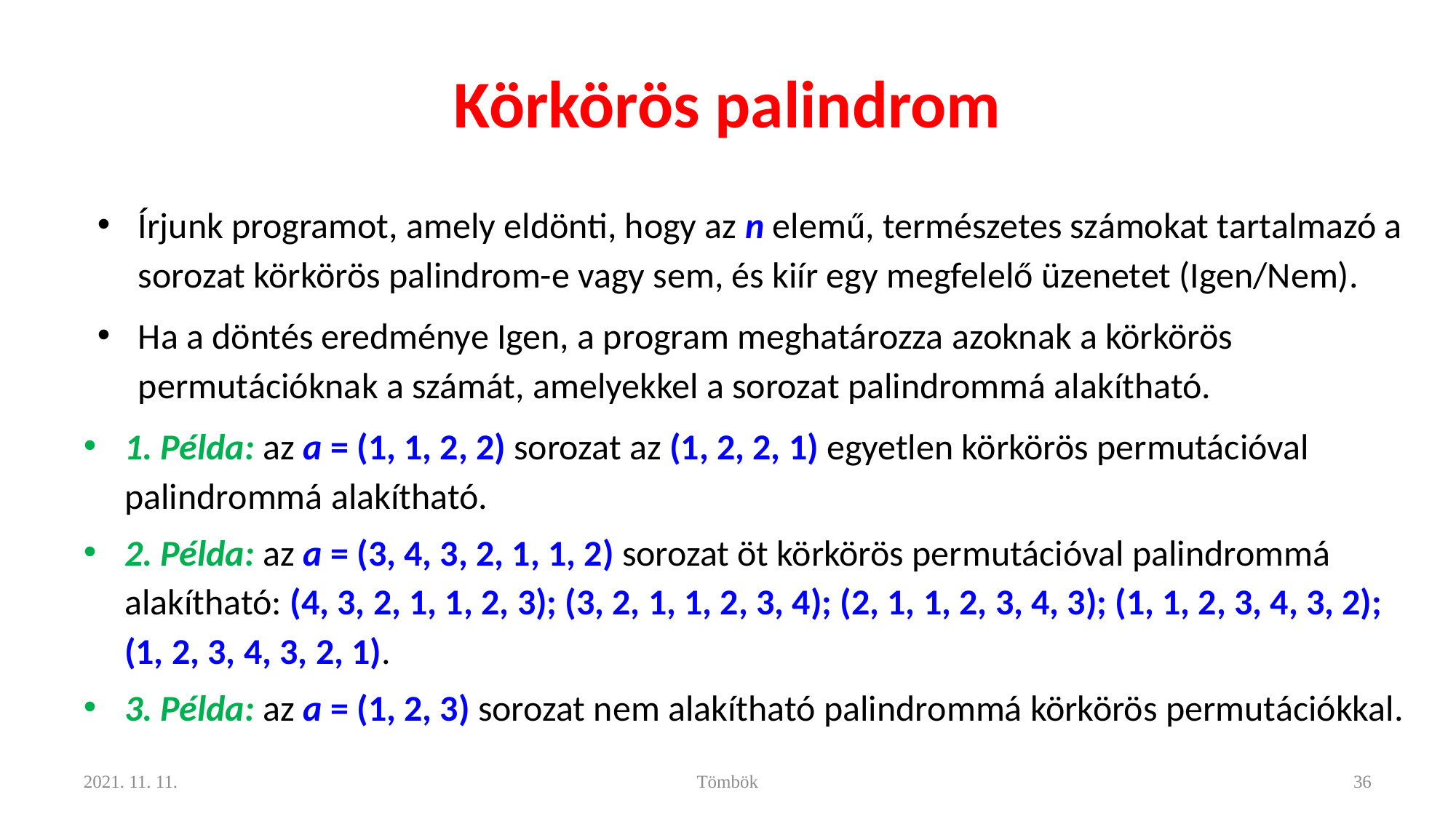

# Körkörös palindrom
Írjunk programot, amely eldönti, hogy az n elemű, természetes számokat tar­talmazó a sorozat körkörös palindrom-e vagy sem, és kiír egy megfelelő üzenetet (Igen/Nem).
Ha a döntés eredménye Igen, a program meghatározza azoknak a körkörös permutációknak a számát, amelyekkel a sorozat palindrommá alakítható.
1. Példa: az a = (1, 1, 2, 2) sorozat az (1, 2, 2, 1) egyetlen körkörös permutációval palindrommá alakítható.
2. Példa: az a = (3, 4, 3, 2, 1, 1, 2) sorozat öt körkörös permutációval palindrommá alakítha­tó: (4, 3, 2, 1, 1, 2, 3); (3, 2, 1, 1, 2, 3, 4); (2, 1, 1, 2, 3, 4, 3); (1, 1, 2, 3, 4, 3, 2); (1, 2, 3, 4, 3, 2, 1).
3. Példa: az a = (1, 2, 3) sorozat nem alakítható palindrommá körkörös permutációkkal.
2021. 11. 11.
Tömbök
36